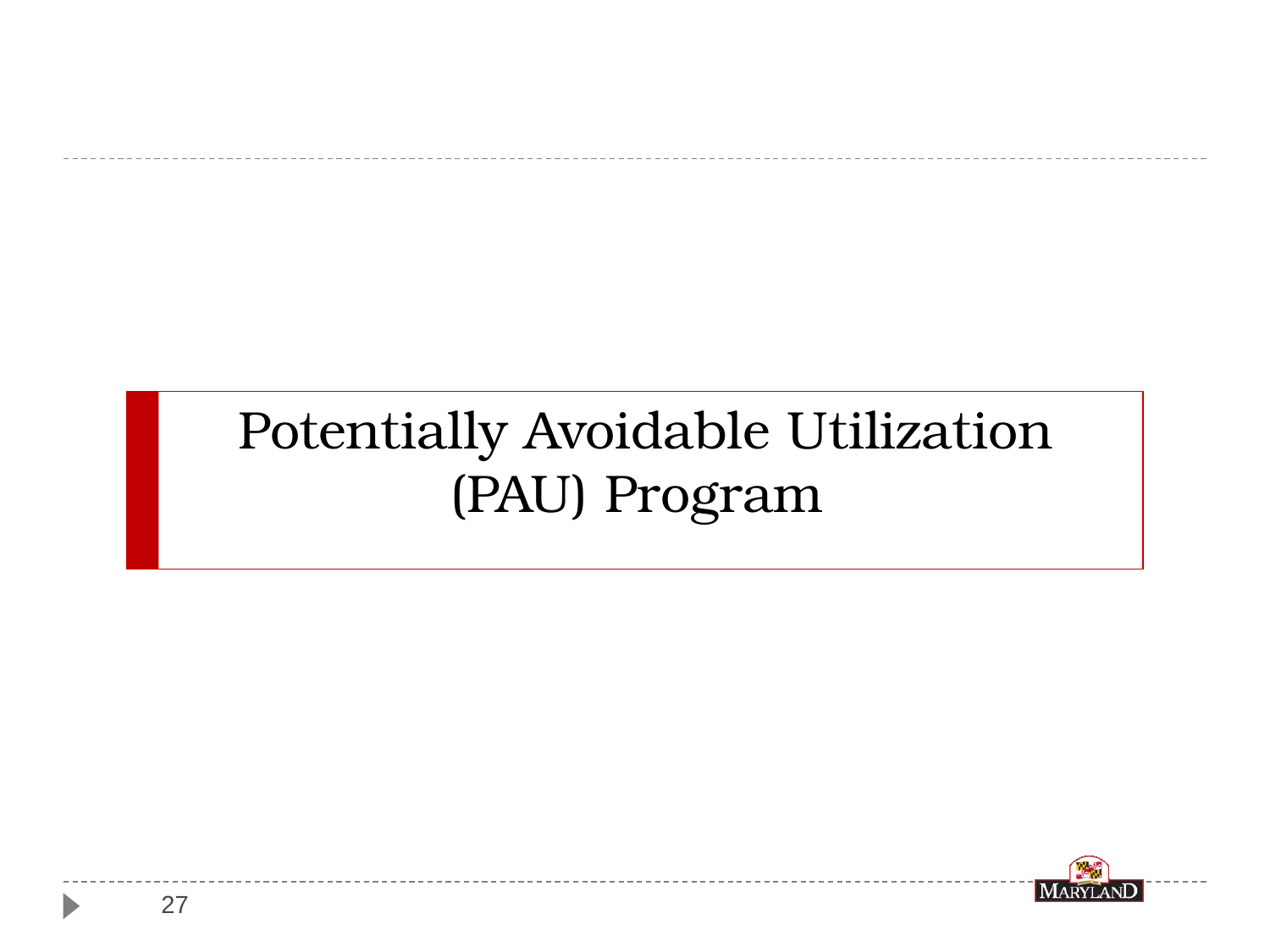

# Potentially Avoidable Utilization (PAU) Program

27